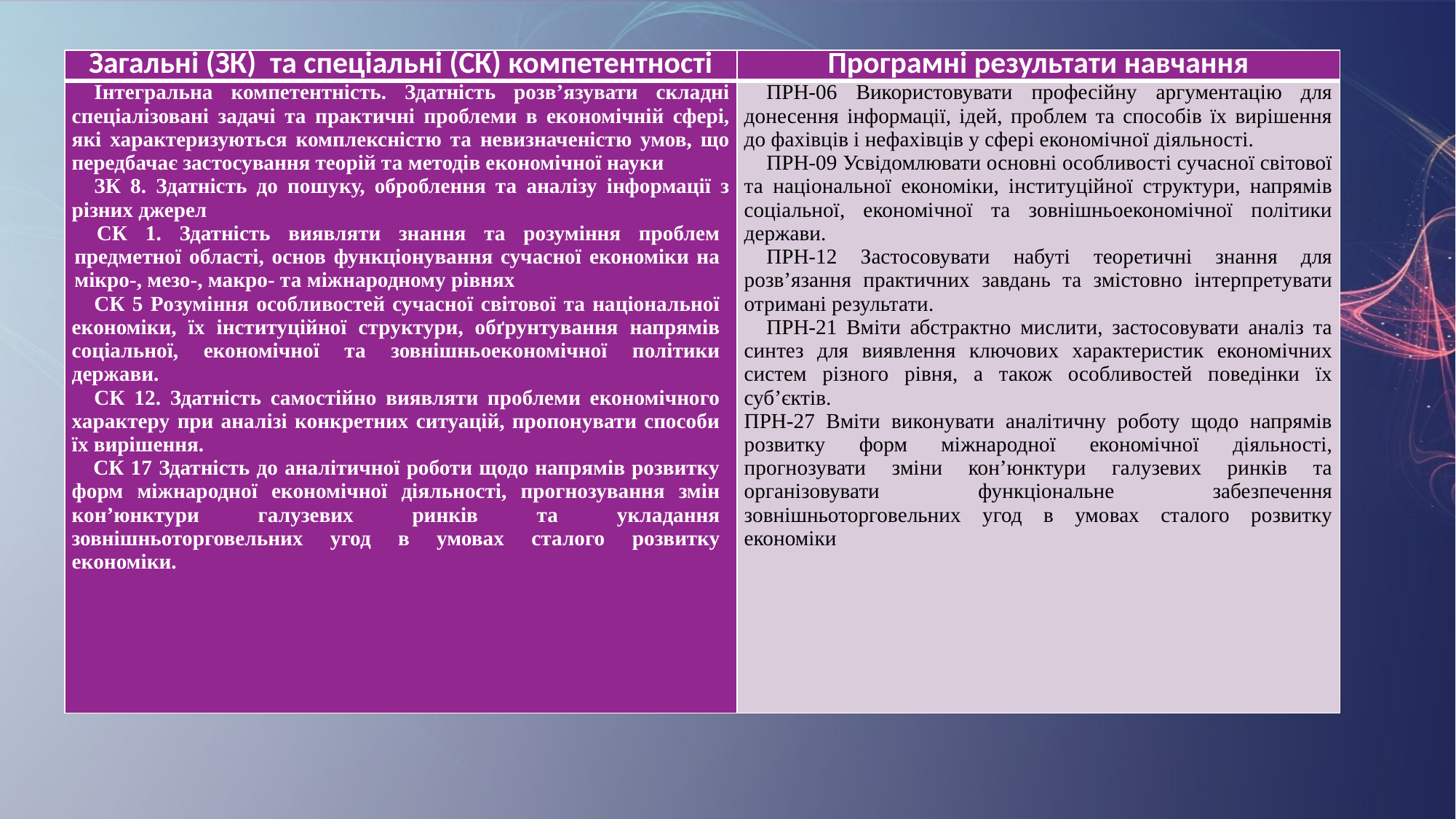

| Загальні (ЗК) та спеціальні (СК) компетентності | Програмні результати навчання |
| --- | --- |
| Інтегральна компетентність. Здатність розв’язувати складні спеціалізовані задачі та практичні проблеми в економічній сфері, які характеризуються комплексністю та невизначеністю умов, що передбачає застосування теорій та методів економічної науки ЗК 8. Здатність до пошуку, оброблення та аналізу інформації з різних джерел СК 1. Здатність виявляти знання та розуміння проблем предметної області, основ функціонування сучасної економіки на мікро-, мезо-, макро- та міжнародному рівнях СК 5 Розуміння особливостей сучасної світової та національної економіки, їх інституційної структури, обґрунтування напрямів соціальної, економічної та зовнішньоекономічної політики держави. СК 12. Здатність самостійно виявляти проблеми економічного характеру при аналізі конкретних ситуацій, пропонувати способи їх вирішення. СК 17 Здатність до аналітичної роботи щодо напрямів розвитку форм міжнародної економічної діяльності, прогнозування змін кон’юнктури галузевих ринків та укладання зовнішньоторговельних угод в умовах сталого розвитку економіки. | ПРН-06 Використовувати професійну аргументацію для донесення інформації, ідей, проблем та способів їх вирішення до фахівців і нефахівців у сфері економічної діяльності. ПРН-09 Усвідомлювати основні особливості сучасної світової та національної економіки, інституційної структури, напрямів соціальної, економічної та зовнішньоекономічної політики держави. ПРН-12 Застосовувати набуті теоретичні знання для розв’язання практичних завдань та змістовно інтерпретувати отримані результати. ПРН-21 Вміти абстрактно мислити, застосовувати аналіз та синтез для виявлення ключових характеристик економічних систем різного рівня, а також особливостей поведінки їх суб’єктів. ПРН-27 Вміти виконувати аналітичну роботу щодо напрямів розвитку форм міжнародної економічної діяльності, прогнозувати зміни кон’юнктури галузевих ринків та організовувати функціональне забезпечення зовнішньоторговельних угод в умовах сталого розвитку економіки |